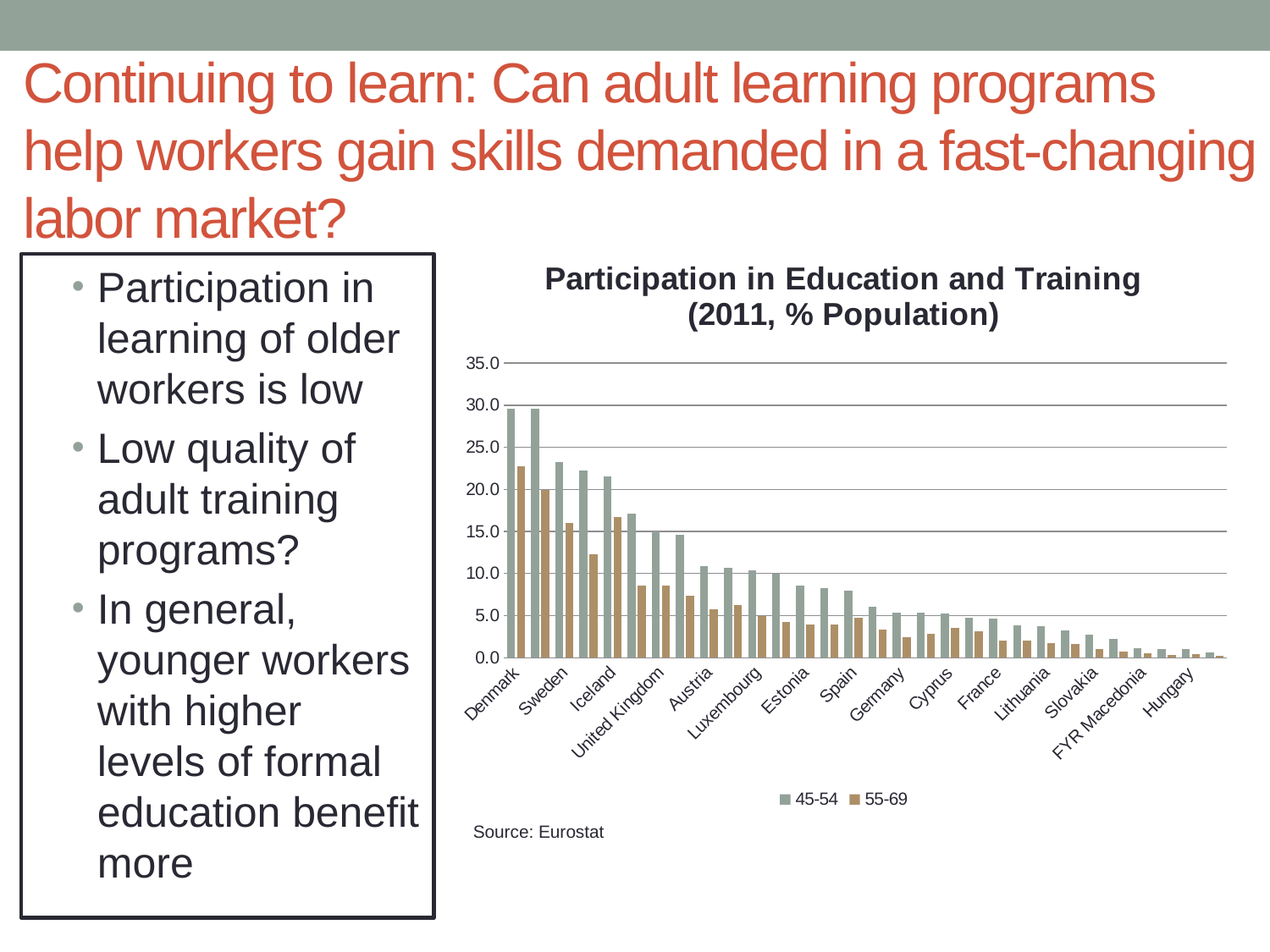

# Continuing to learn: Can adult learning programs help workers gain skills demanded in a fast-changing labor market?

### Chart: Participation in Education and Training (2011, % Population)

| Category | 45-54 | 55-69 |
|---|---|---|
| Denmark | 29.6 | 22.7 |
| Switzerland | 29.6 | 19.9 |
| Sweden | 23.2 | 16.0 |
| Finland | 22.2 | 12.3 |
| Iceland | 21.5 | 16.7 |
| Norway | 17.1 | 8.6 |
| United Kingdom | 15.0 | 8.6 |
| Netherlands | 14.6 | 7.4 |
| Austria | 10.9 | 5.8 |
| Slovenia | 10.7 | 6.3 |
| Luxembourg | 10.4 | 5.0 |
| Czech Republic | 10.0 | 4.2 |
| Estonia | 8.6 | 3.9 |
| Portugal | 8.3 | 3.9 |
| Spain | 8.0 | 4.8 |
| Belgium | 6.1 | 3.3 |
| Germany | 5.3 | 2.4 |
| Ireland | 5.3 | 2.8 |
| Cyprus | 5.2 | 3.5 |
| Malta | 4.8 | 3.1 |
| France | 4.6 | 2.0 |
| Italy | 3.8 | 2.0 |
| Lithuania | 3.7 | 1.7 |
| Latvia | 3.2 | 1.6 |
| Slovakia | 2.7 | 1.0 |
| Poland | 2.2 | 0.7 |
| FYR Macedonia | 1.1 | 0.5 |
| Greece | 1.0 | 0.3 |
| Hungary | 1.0 | 0.4 |
| Turkey | 0.6 | 0.2 |
Participation in learning of older workers is low
Low quality of adult training programs?
In general, younger workers with higher levels of formal education benefit more

Source: Eurostat